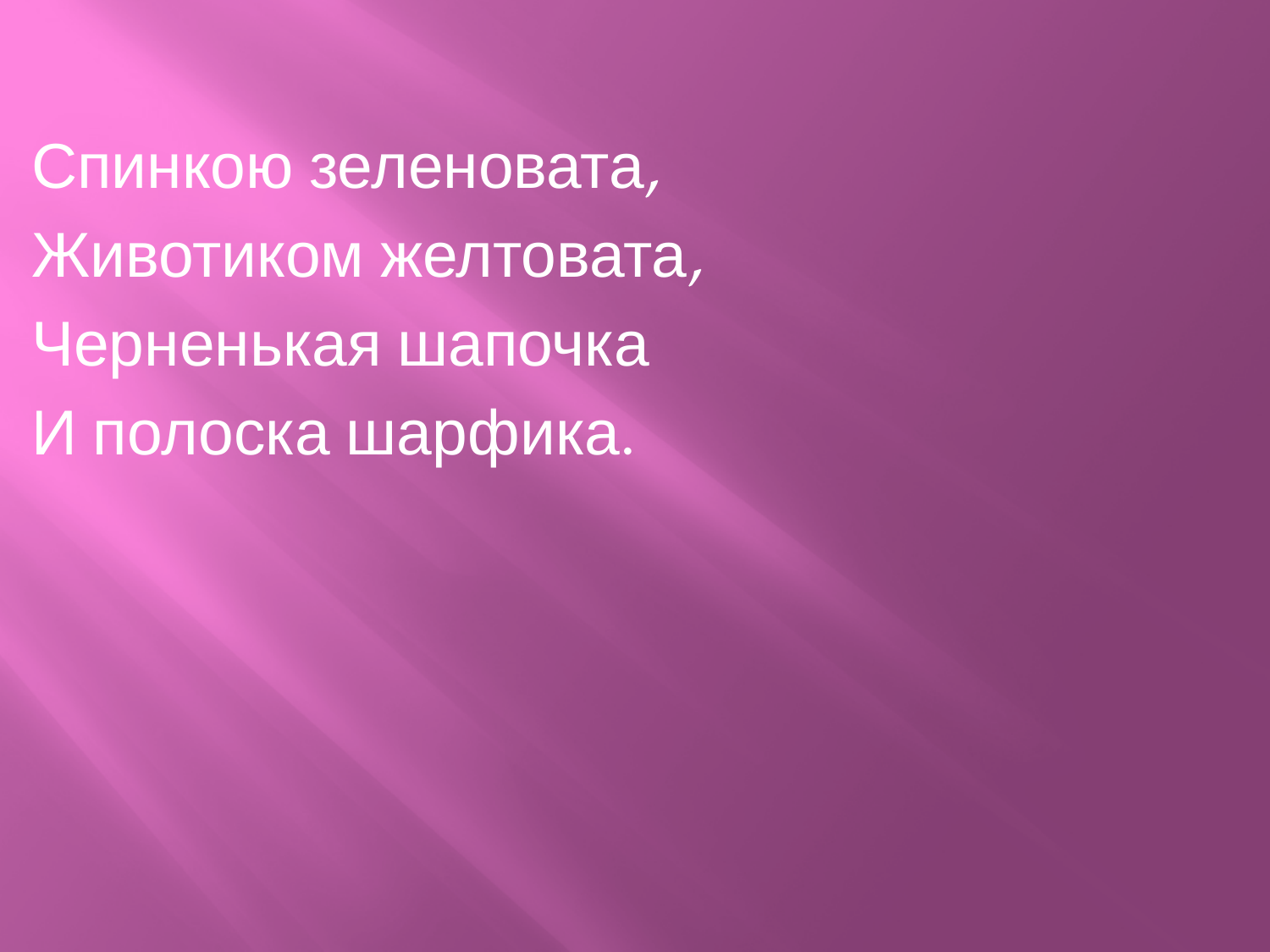

Спинкою зеленовата,
Животиком желтовата,
Черненькая шапочка
И полоска шарфика.